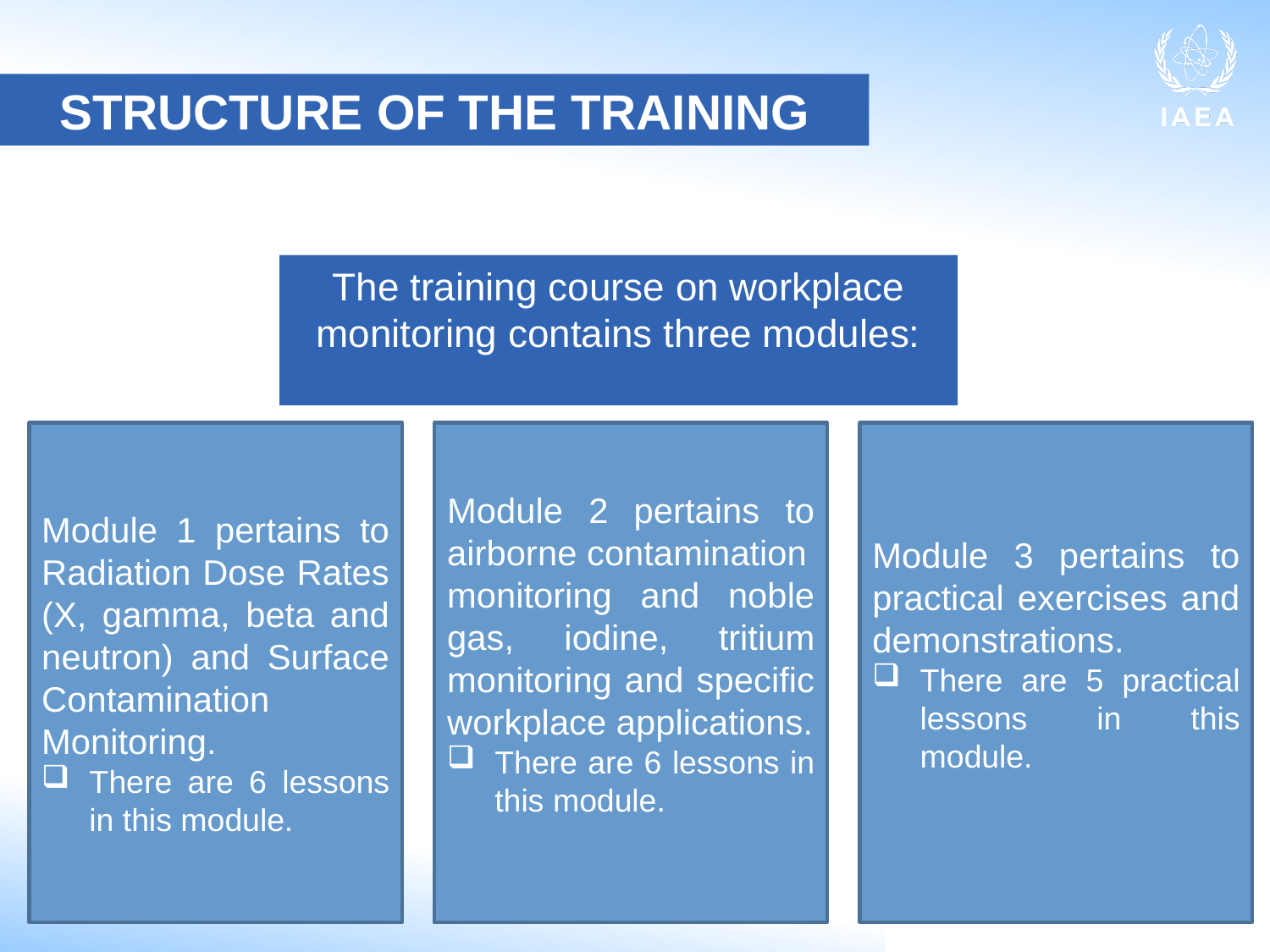

STRUCTURE OF THE TRAINING
The training course on workplace monitoring contains three modules:

Module 2 pertains to airborne contamination
monitoring and noble gas, iodine, tritium monitoring and specific workplace applications.
There are 6 lessons in this module.

Module 3 pertains to practical exercises and demonstrations.
There are 5 practical lessons in this module.

Module 1 pertains to Radiation Dose Rates (X, gamma, beta and neutron) and Surface Contamination Monitoring.
There are 6 lessons in this module.